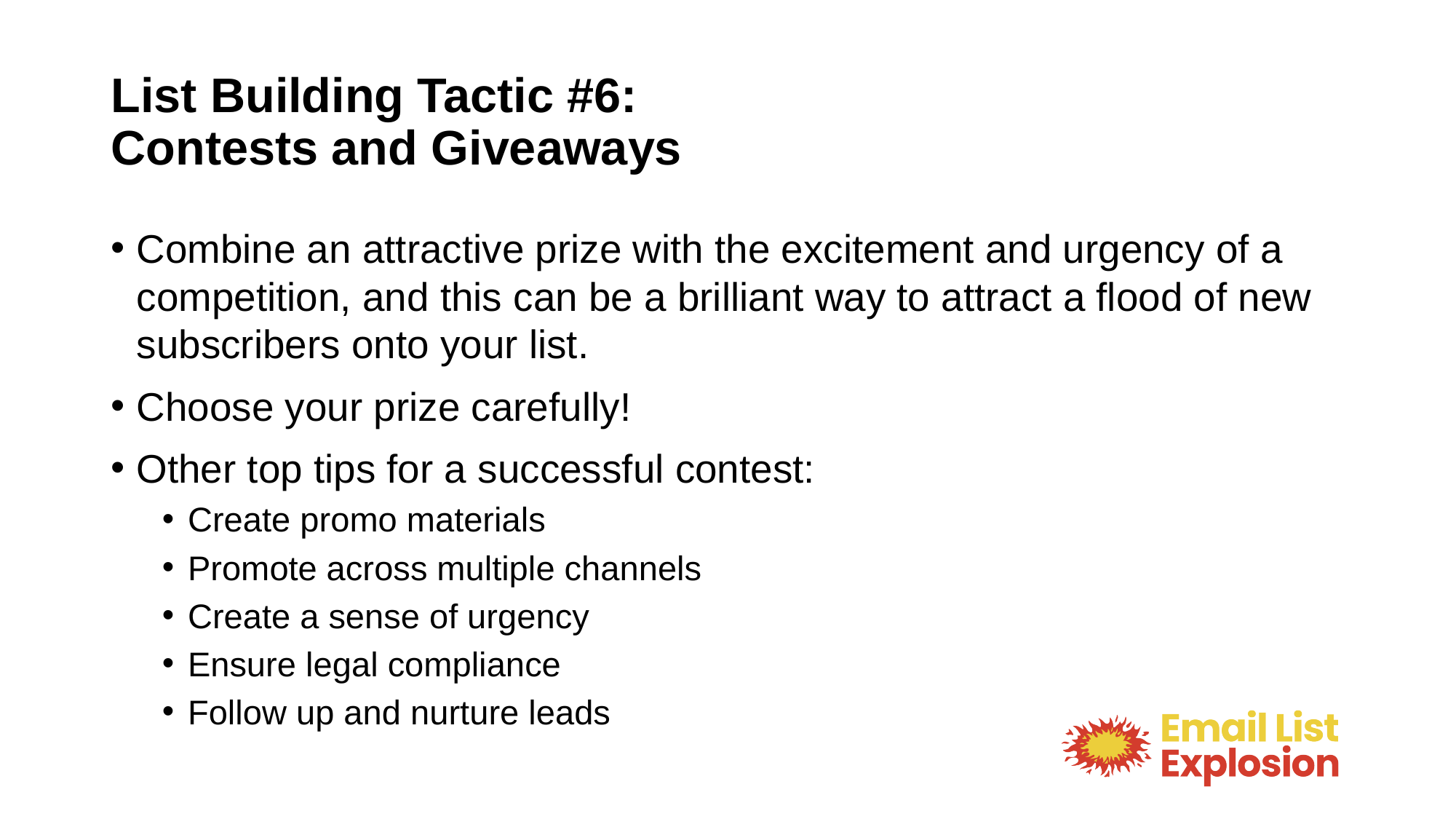

# List Building Tactic #6: Contests and Giveaways
Combine an attractive prize with the excitement and urgency of a competition, and this can be a brilliant way to attract a flood of new subscribers onto your list.
Choose your prize carefully!
Other top tips for a successful contest:
Create promo materials
Promote across multiple channels
Create a sense of urgency
Ensure legal compliance
Follow up and nurture leads